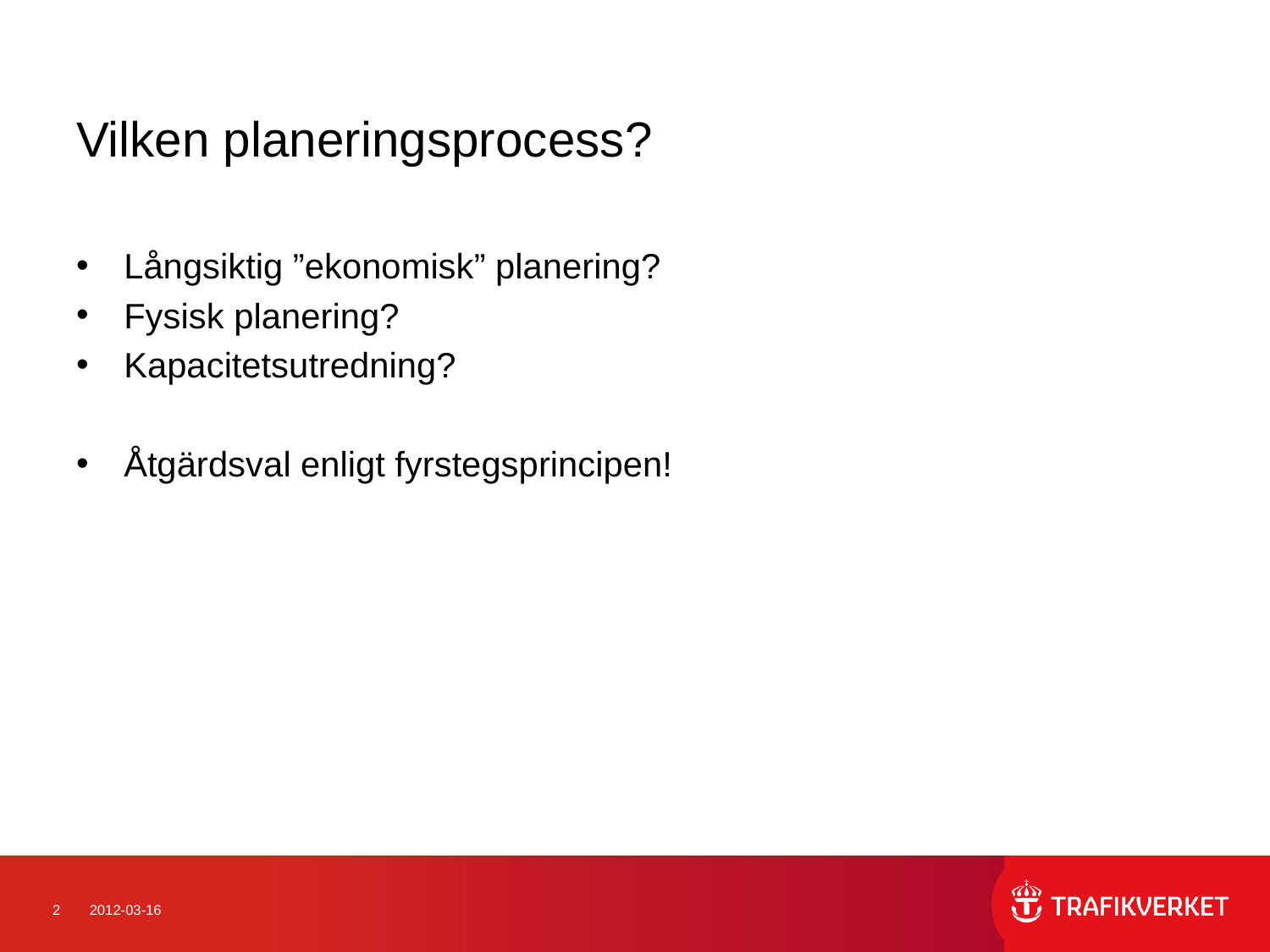

# Vilken planeringsprocess?
Långsiktig ”ekonomisk” planering?
Fysisk planering?
Kapacitetsutredning?

Åtgärdsval enligt fyrstegsprincipen!